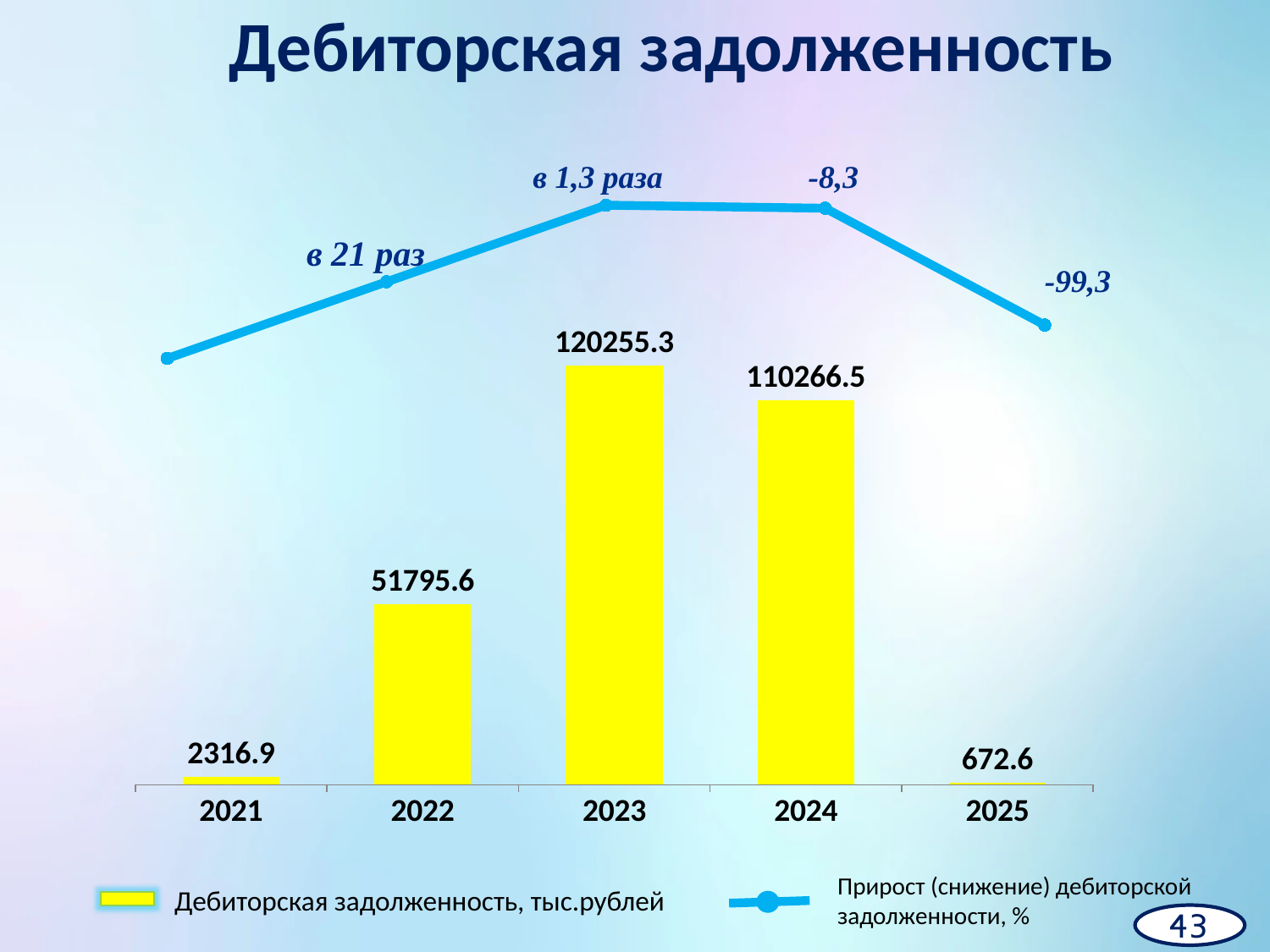

Дебиторская задолженность

### Chart

| Category |  |
|---|---|
в 1,3 раза
-8,3
в 21 раз
-99,3

### Chart

| Category | Ряд 1 |
|---|---|
| 2021 | 2316.9 |
| 2022 | 51795.6 |
| 2023 | 120255.3 |
| 2024 | 110266.5 |
| 2025 | 672.6 |
Прирост (снижение) дебиторской задолженности, %
Дебиторская задолженность, тыс.рублей

43